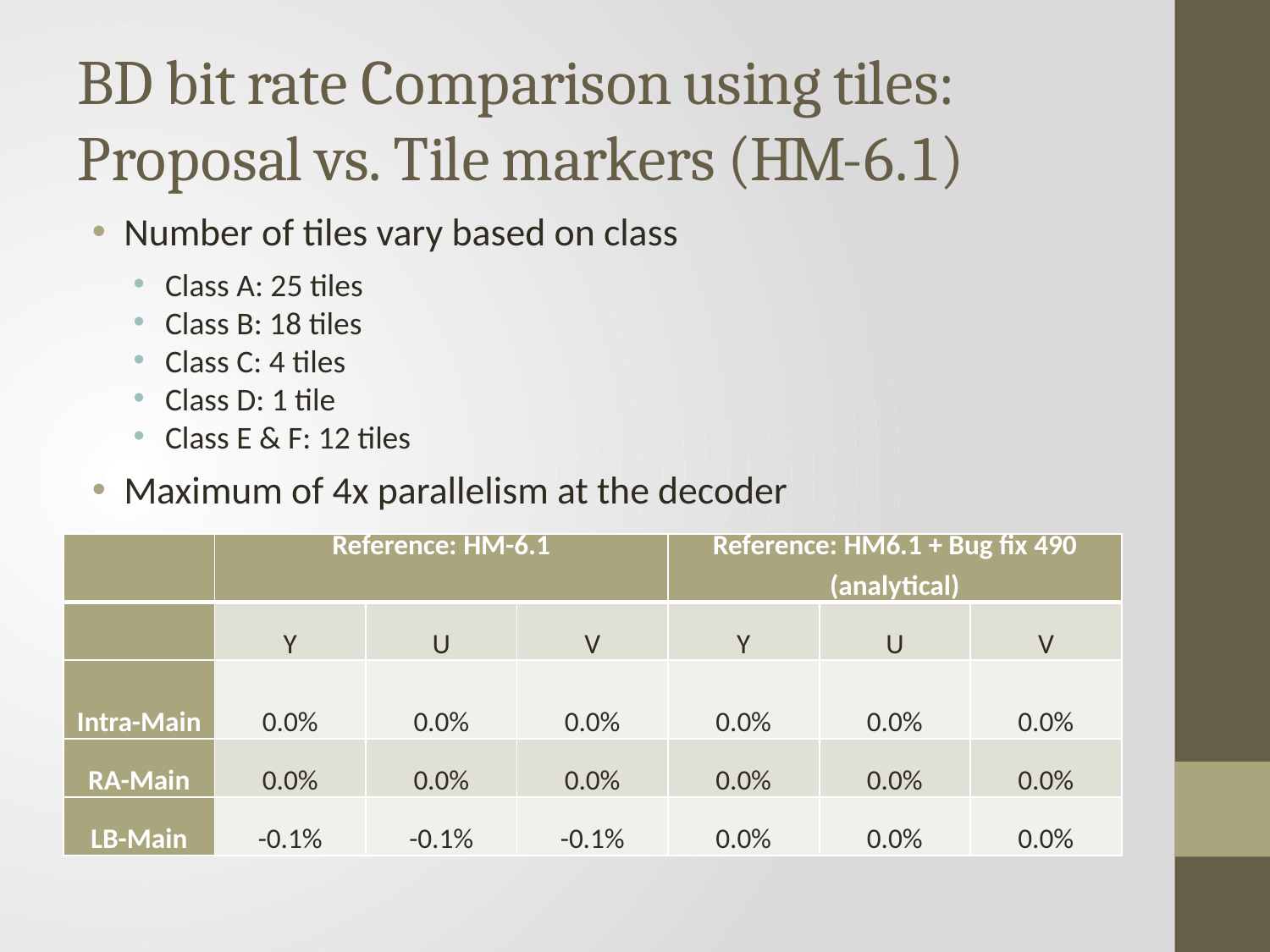

# BD bit rate Comparison using tiles: Proposal vs. Tile markers (HM-6.1)
Number of tiles vary based on class
Class A: 25 tiles
Class B: 18 tiles
Class C: 4 tiles
Class D: 1 tile
Class E & F: 12 tiles
Maximum of 4x parallelism at the decoder
|  | Reference: HM-6.1 |  |  | Reference: HM6.1 + Bug fix 490 (analytical) |  |  |
| --- | --- | --- | --- | --- | --- | --- |
|  | Y | U | V | Y | U | V |
| Intra-Main | 0.0% | 0.0% | 0.0% | 0.0% | 0.0% | 0.0% |
| RA-Main | 0.0% | 0.0% | 0.0% | 0.0% | 0.0% | 0.0% |
| LB-Main | -0.1% | -0.1% | -0.1% | 0.0% | 0.0% | 0.0% |